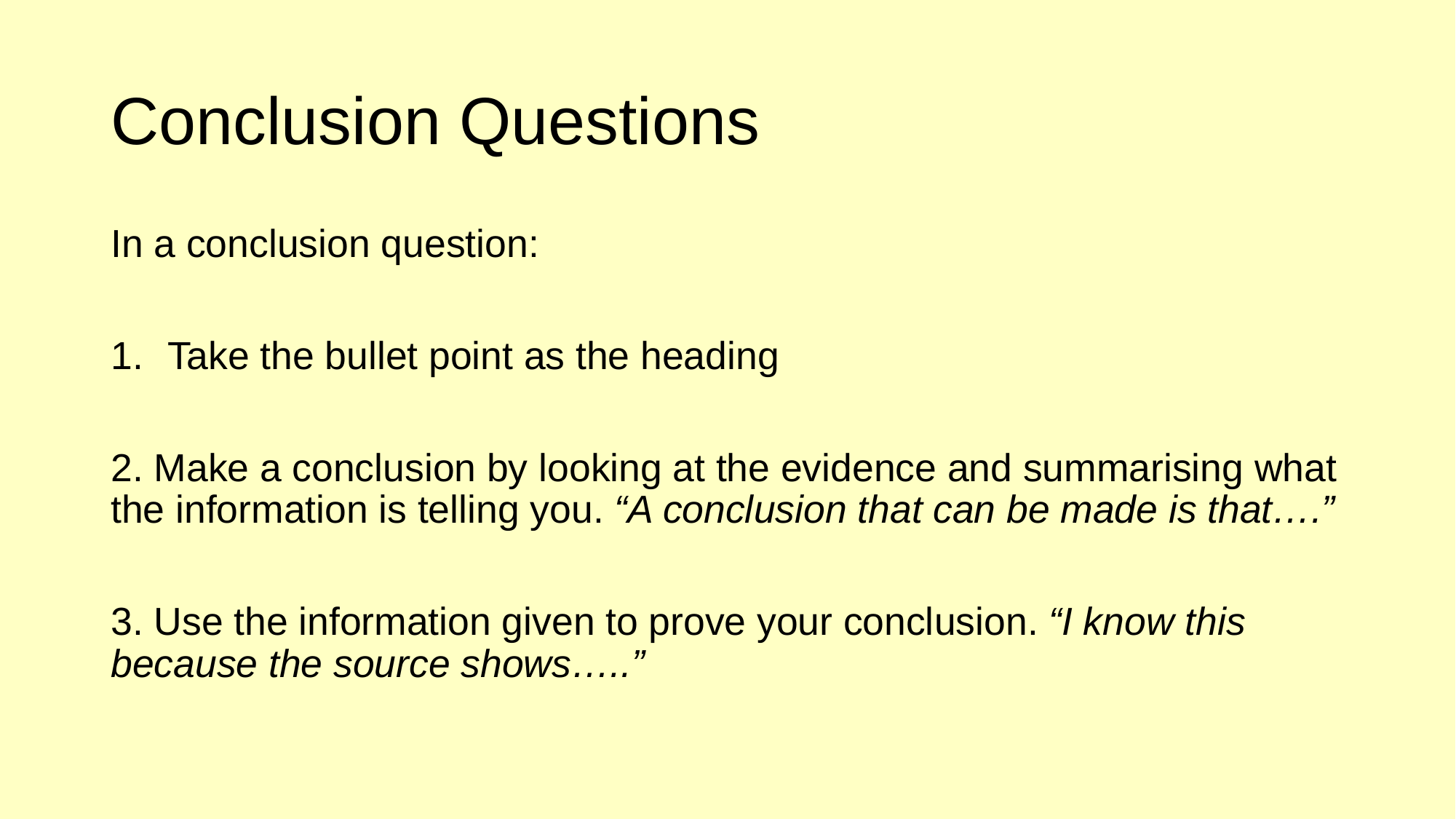

# Conclusion Questions
In a conclusion question:

Take the bullet point as the heading

2. Make a conclusion by looking at the evidence and summarising what the information is telling you. “A conclusion that can be made is that….”

3. Use the information given to prove your conclusion. “I know this because the source shows…..”